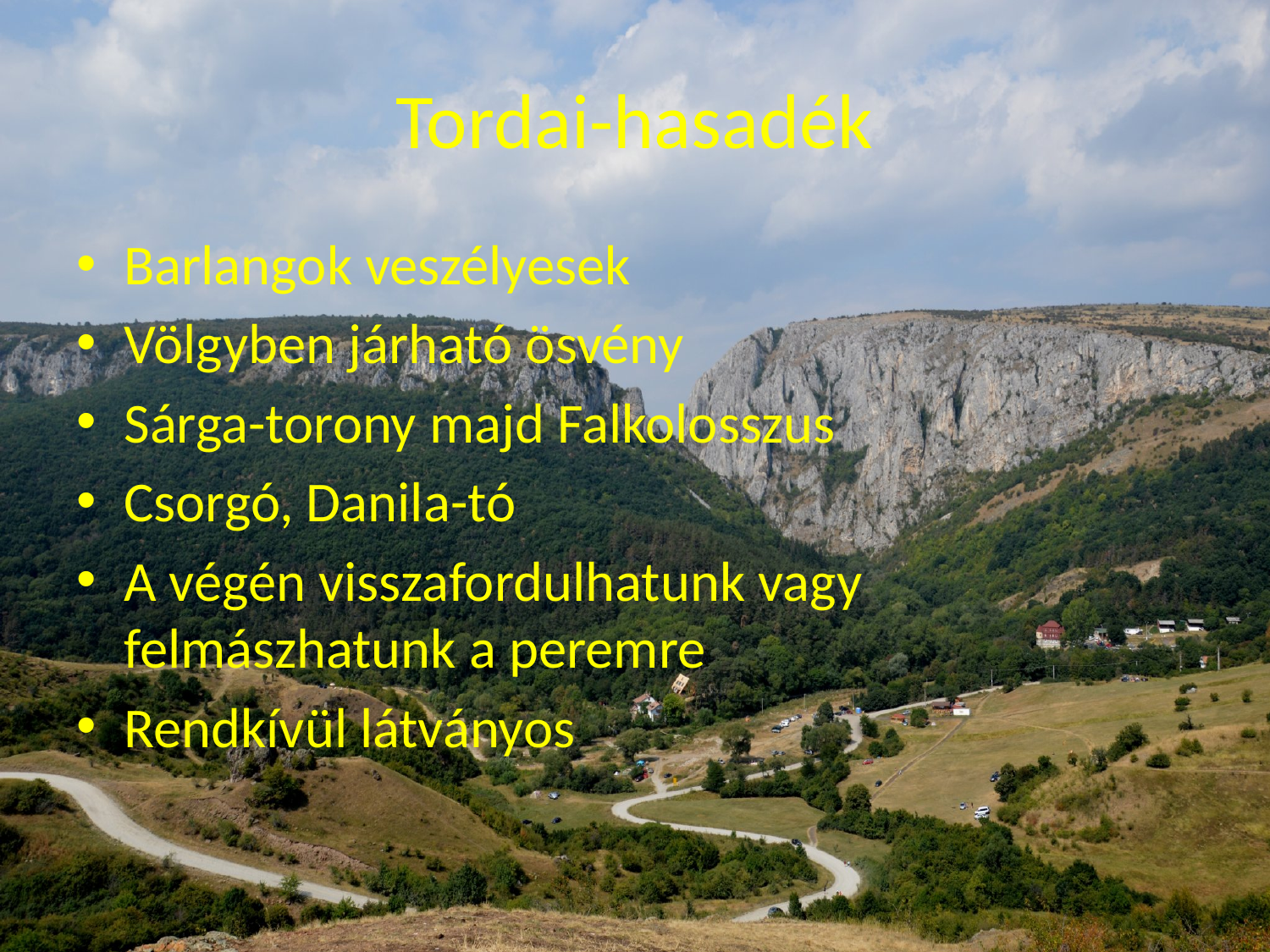

# Tordai-hasadék
Barlangok veszélyesek
Völgyben járható ösvény
Sárga-torony majd Falkolosszus
Csorgó, Danila-tó
A végén visszafordulhatunk vagy 	felmászhatunk a peremre
Rendkívül látványos